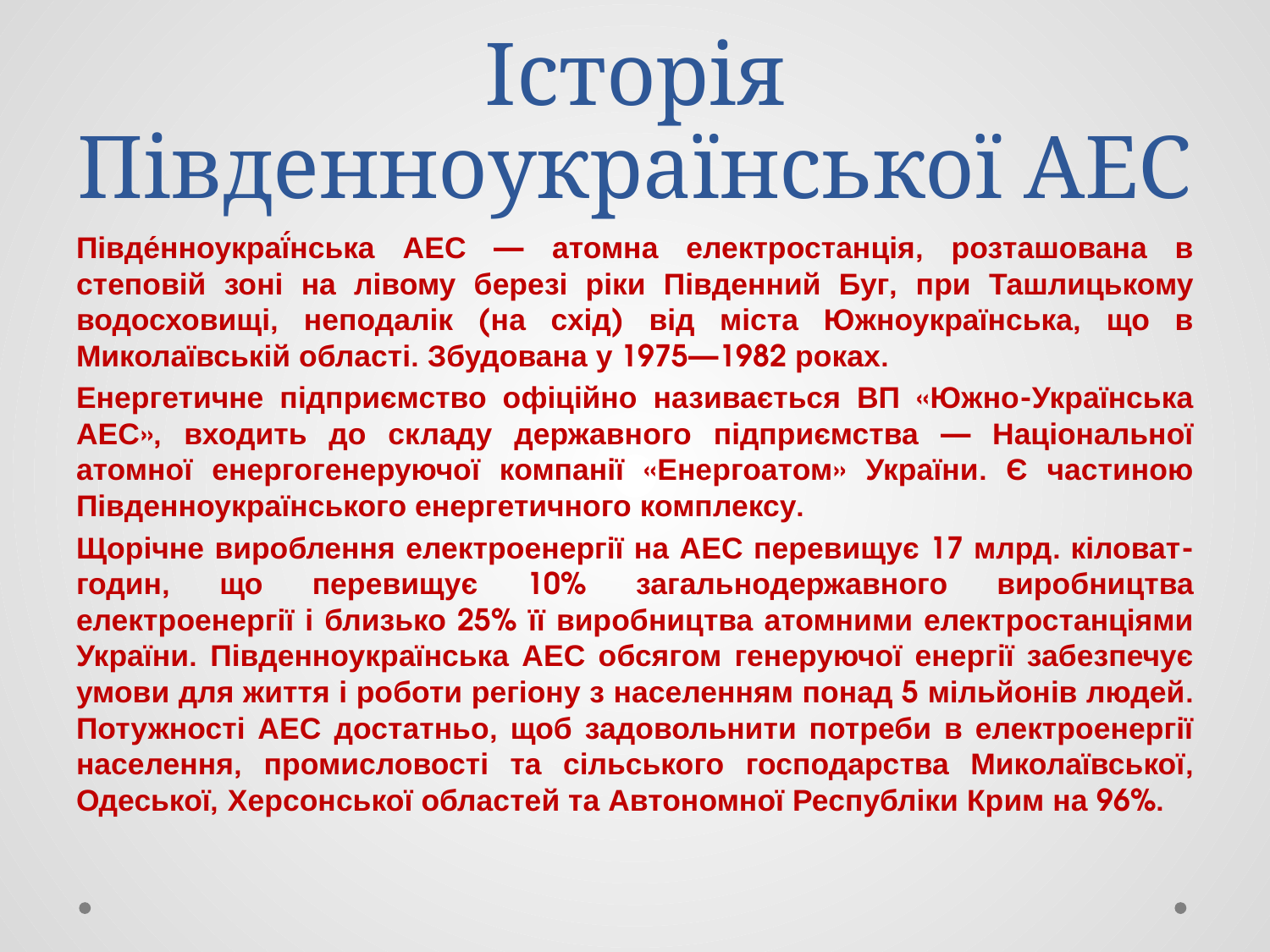

# Історія Південноукраїнської АЕС
Півде́нноукраї́нська АЕС — атомна електростанція, розташована в степовій зоні на лівому березі ріки Південний Буг, при Ташлицькому водосховищі, неподалік (на схід) від міста Южноукраїнська, що в Миколаївській області. Збудована у 1975—1982 роках.
Енергетичне підприємство офіційно називається ВП «Южно-Українська АЕС», входить до складу державного підприємства — Національної атомної енергогенеруючої компанії «Енергоатом» України. Є частиною Південноукраїнського енергетичного комплексу.
Щорічне вироблення електроенергії на АЕС перевищує 17 млрд. кіловат-годин, що перевищує 10% загальнодержавного виробництва електроенергії і близько 25% її виробництва атомними електростанціями України. Південноукраїнська АЕС обсягом генеруючої енергії забезпечує умови для життя і роботи регіону з населенням понад 5 мільйонів людей. Потужності АЕС достатньо, щоб задовольнити потреби в електроенергії населення, промисловості та сільського господарства Миколаївської, Одеської, Херсонської областей та Автономної Республіки Крим на 96%.